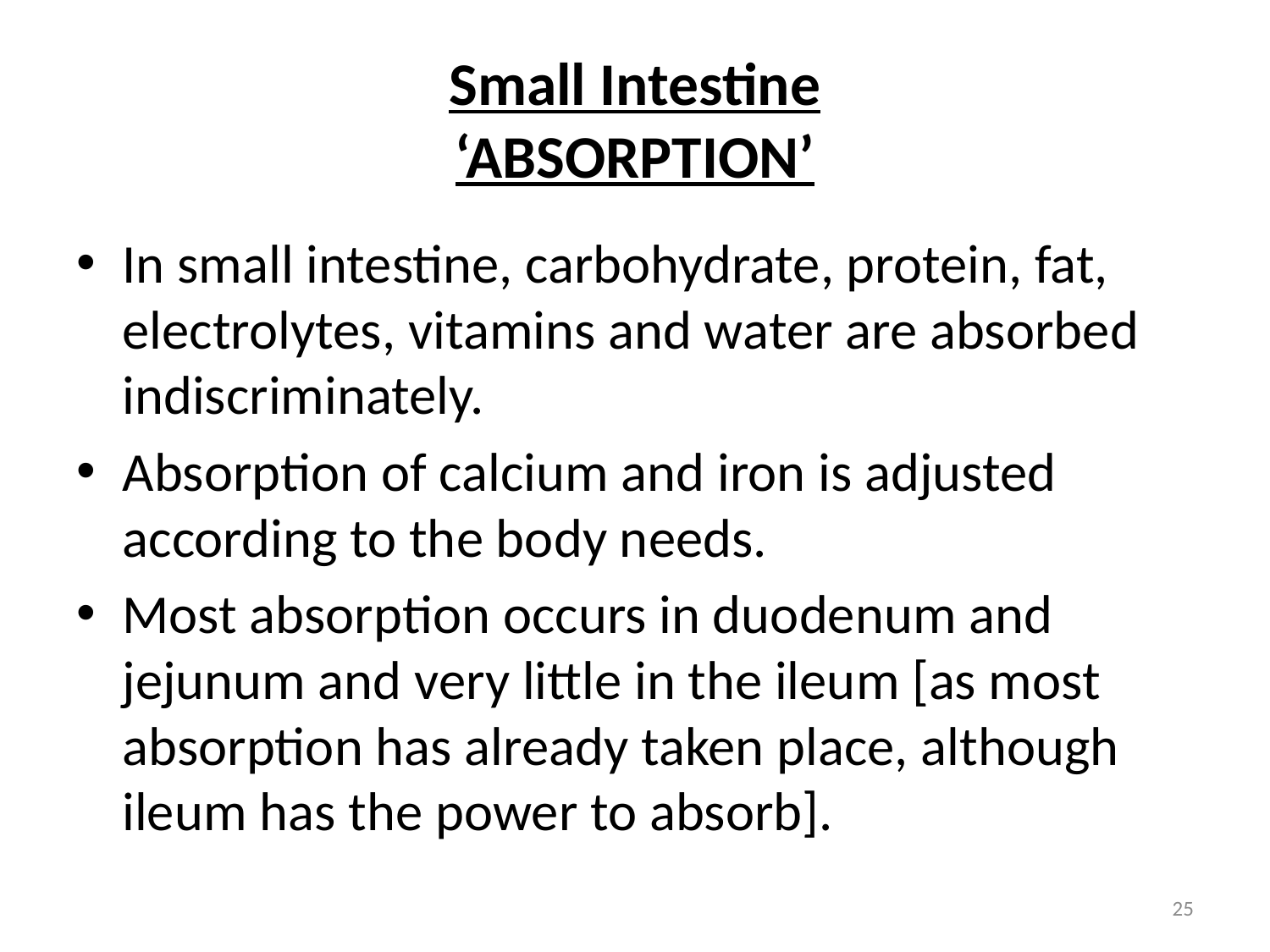

# Small Intestine ‘ABSORPTION’
In small intestine, carbohydrate, protein, fat, electrolytes, vitamins and water are absorbed indiscriminately.
Absorption of calcium and iron is adjusted according to the body needs.
Most absorption occurs in duodenum and jejunum and very little in the ileum [as most absorption has already taken place, although ileum has the power to absorb].
25